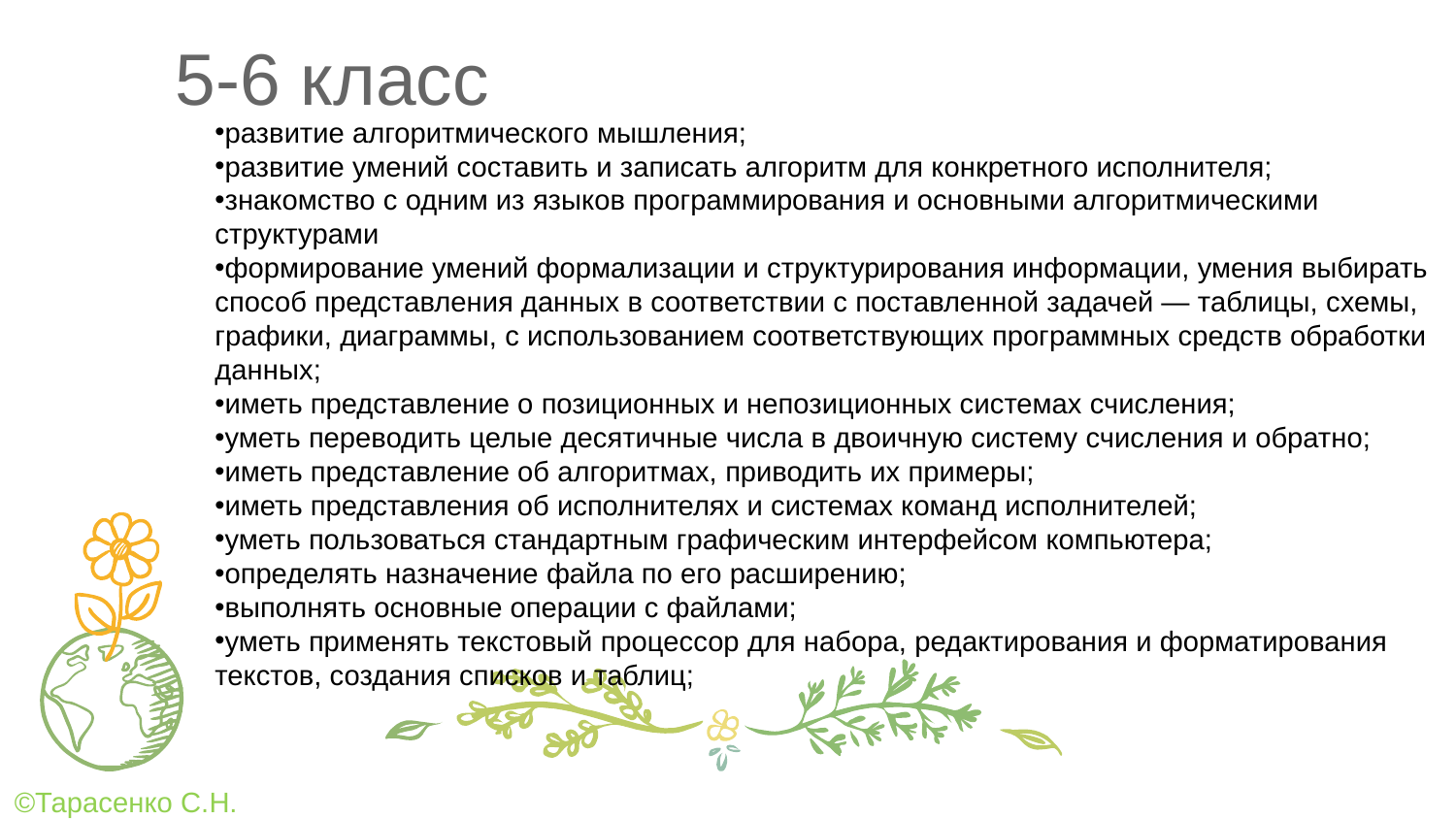

5-6 класс
развитие алгоритмического мышления;
развитие умений составить и записать алгоритм для конкретного исполнителя;
знакомство с одним из языков программирования и основными алгоритмическими структурами
формирование умений формализации и структурирования информации, умения выбирать способ представления данных в соответствии с поставленной задачей — таблицы, схемы, графики, диаграммы, с использованием соответствующих программных средств обработки данных;
иметь представление о позиционных и непозиционных системах счисления;
уметь переводить целые десятичные числа в двоичную систему счисления и обратно;
иметь представление об алгоритмах, приводить их примеры;
иметь представления об исполнителях и системах команд исполнителей;
уметь пользоваться стандартным графическим интерфейсом компьютера;
определять назначение файла по его расширению;
выполнять основные операции с файлами;
уметь применять текстовый процессор для набора, редактирования и форматирования текстов, создания списков и таблиц;